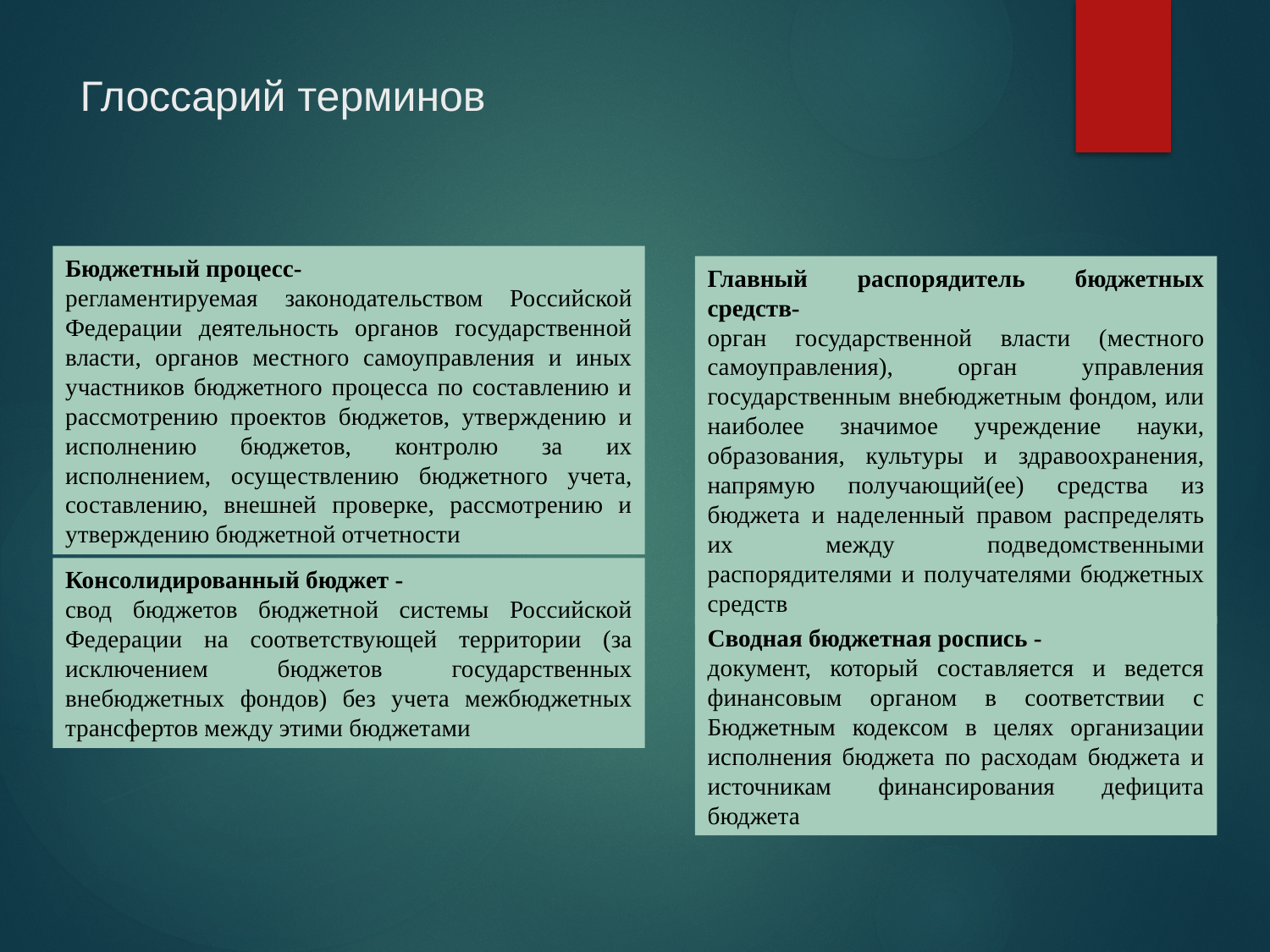

# Глоссарий терминов
Бюджетный процесс-
регламентируемая законодательством Российской Федерации деятельность органов государственной власти, органов местного самоуправления и иных участников бюджетного процесса по составлению и рассмотрению проектов бюджетов, утверждению и исполнению бюджетов, контролю за их исполнением, осуществлению бюджетного учета, составлению, внешней проверке, рассмотрению и утверждению бюджетной отчетности
Главный распорядитель бюджетных средств-
орган государственной власти (местного самоуправления), орган управления государственным внебюджетным фондом, или наиболее значимое учреждение науки, образования, культуры и здравоохранения, напрямую получающий(ее) средства из бюджета и наделенный правом распределять их между подведомственными распорядителями и получателями бюджетных средств
Консолидированный бюджет -
свод бюджетов бюджетной системы Российской Федерации на соответствующей территории (за исключением бюджетов государственных внебюджетных фондов) без учета межбюджетных трансфертов между этими бюджетами
Сводная бюджетная роспись -
документ, который составляется и ведется финансовым органом в соответствии с Бюджетным кодексом в целях организации исполнения бюджета по расходам бюджета и источникам финансирования дефицита бюджета